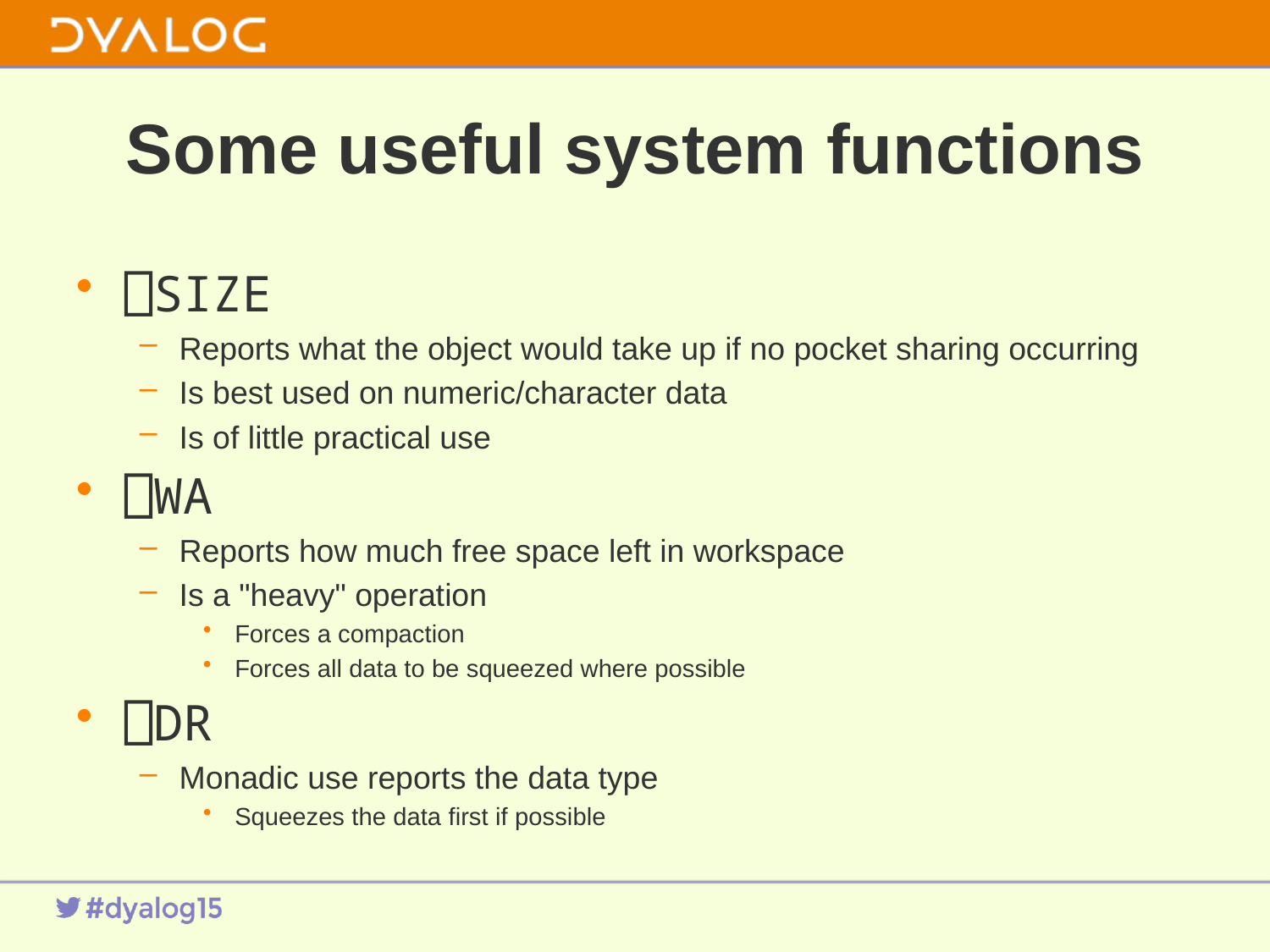

# Some useful system functions
⎕SIZE
Reports what the object would take up if no pocket sharing occurring
Is best used on numeric/character data
Is of little practical use
⎕WA
Reports how much free space left in workspace
Is a "heavy" operation
Forces a compaction
Forces all data to be squeezed where possible
⎕DR
Monadic use reports the data type
Squeezes the data first if possible